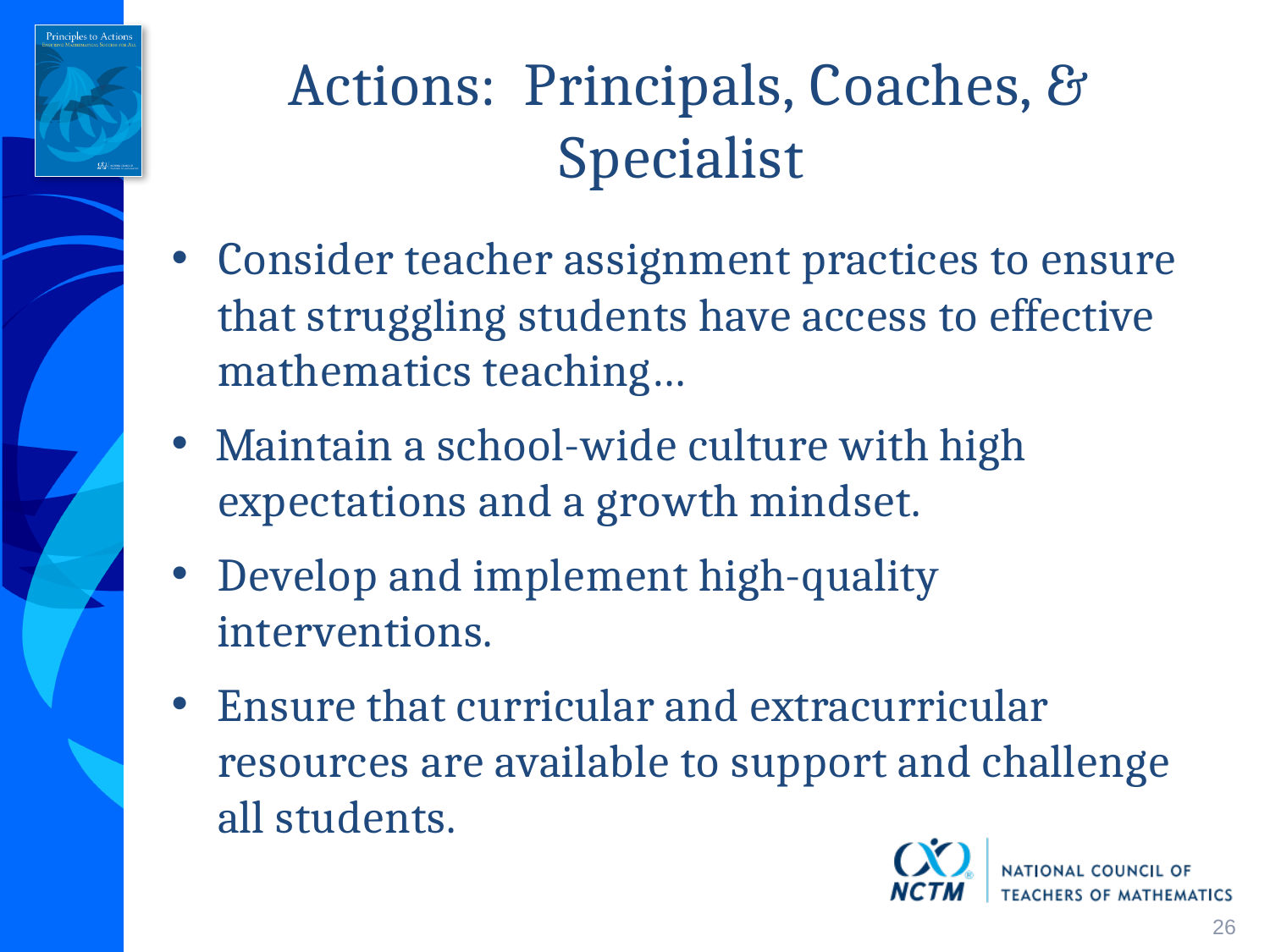

# Actions:  Principals, Coaches, & Specialist
Consider teacher assignment practices to ensure that struggling students have access to effective mathematics teaching…
Maintain a school-wide culture with high expectations and a growth mindset.
Develop and implement high-quality interventions.
Ensure that curricular and extracurricular resources are available to support and challenge all students.
26